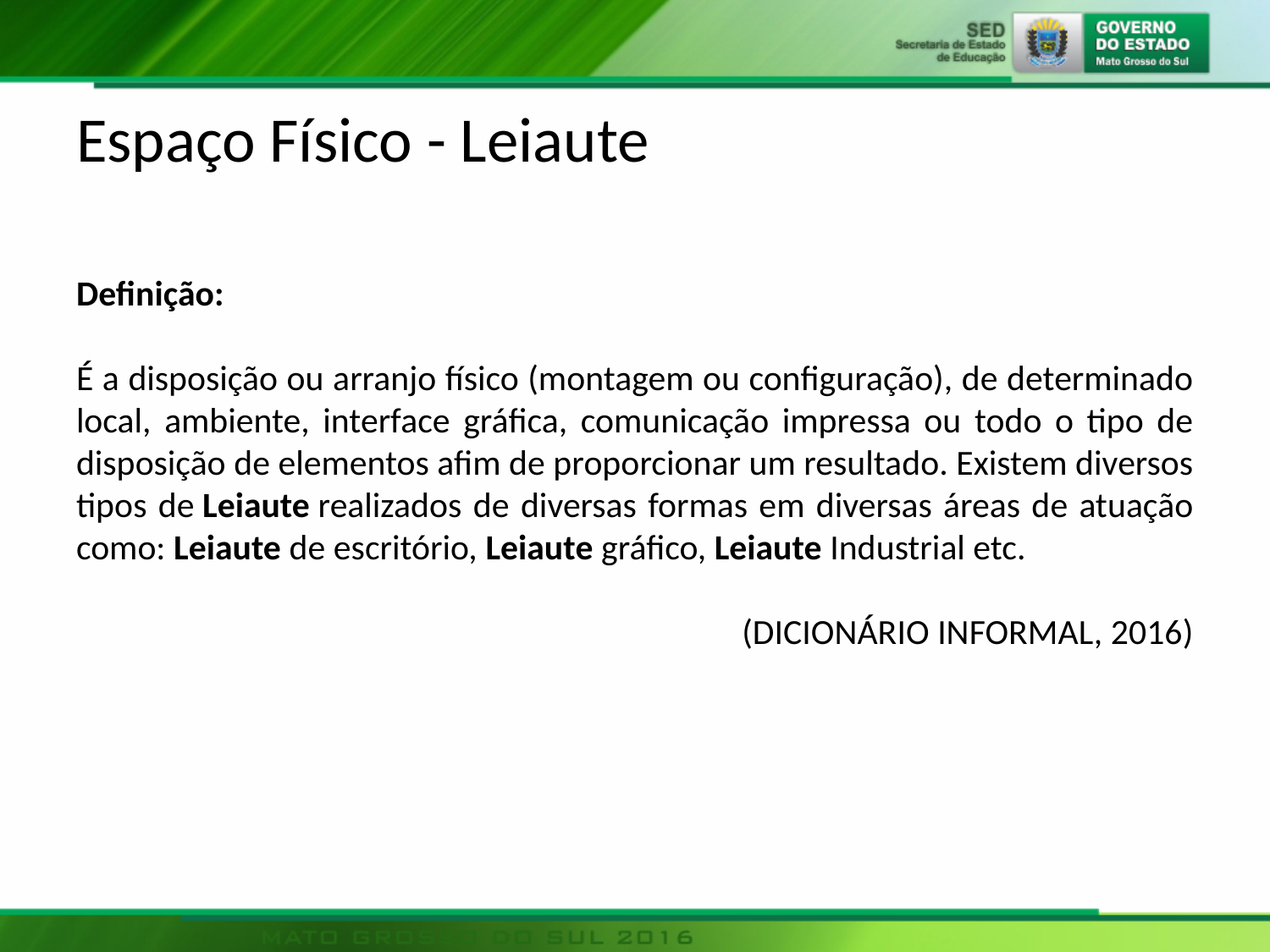

# Espaço Físico - Leiaute

Definição:

É a disposição ou arranjo físico (montagem ou configuração), de determinado local, ambiente, interface gráfica, comunicação impressa ou todo o tipo de disposição de elementos afim de proporcionar um resultado. Existem diversos tipos de Leiaute realizados de diversas formas em diversas áreas de atuação como: Leiaute de escritório, Leiaute gráfico, Leiaute Industrial etc.

(DICIONÁRIO INFORMAL, 2016)